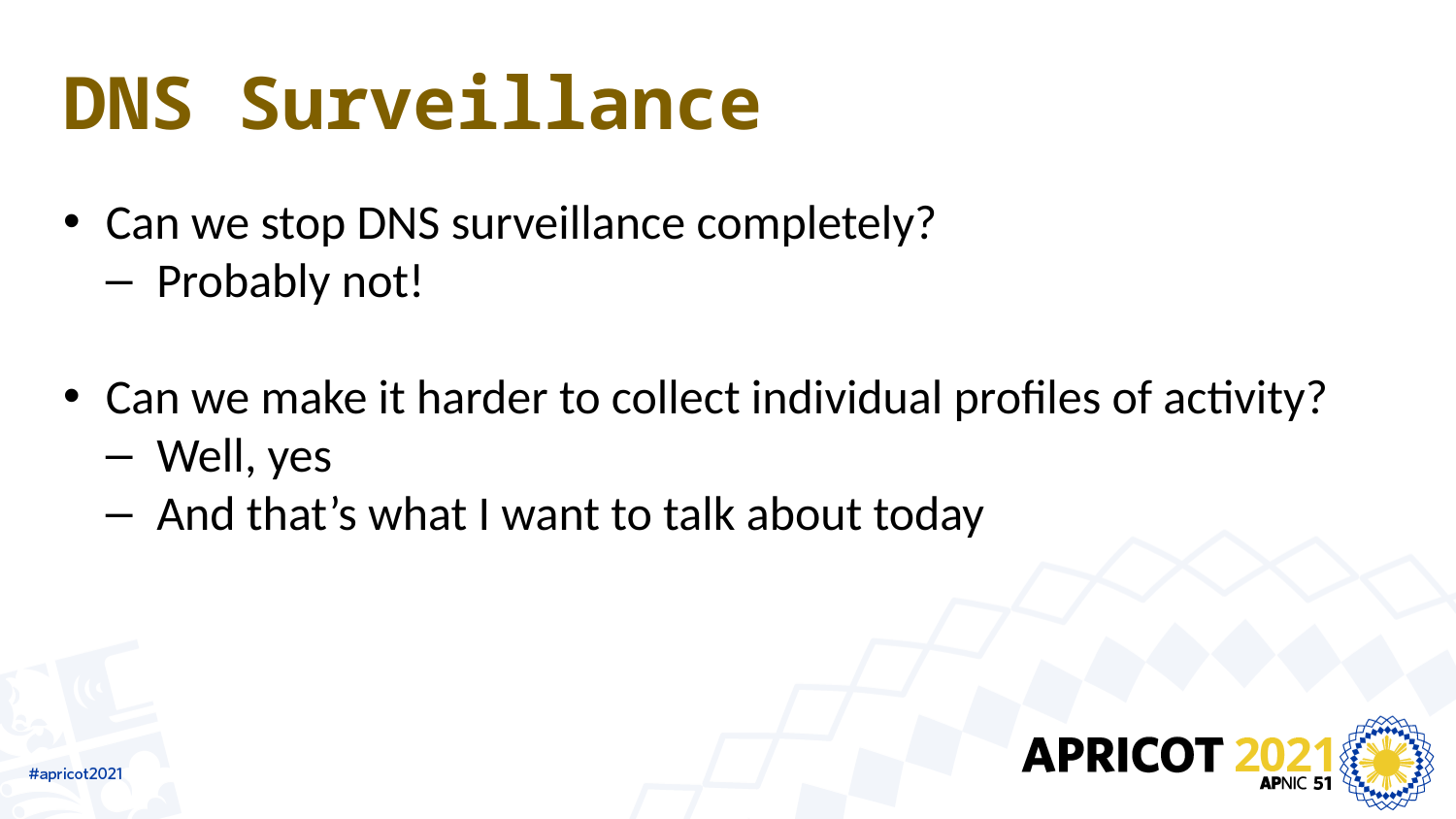

# DNS Surveillance
Can we stop DNS surveillance completely?
Probably not!

Can we make it harder to collect individual profiles of activity?
Well, yes
And that’s what I want to talk about today